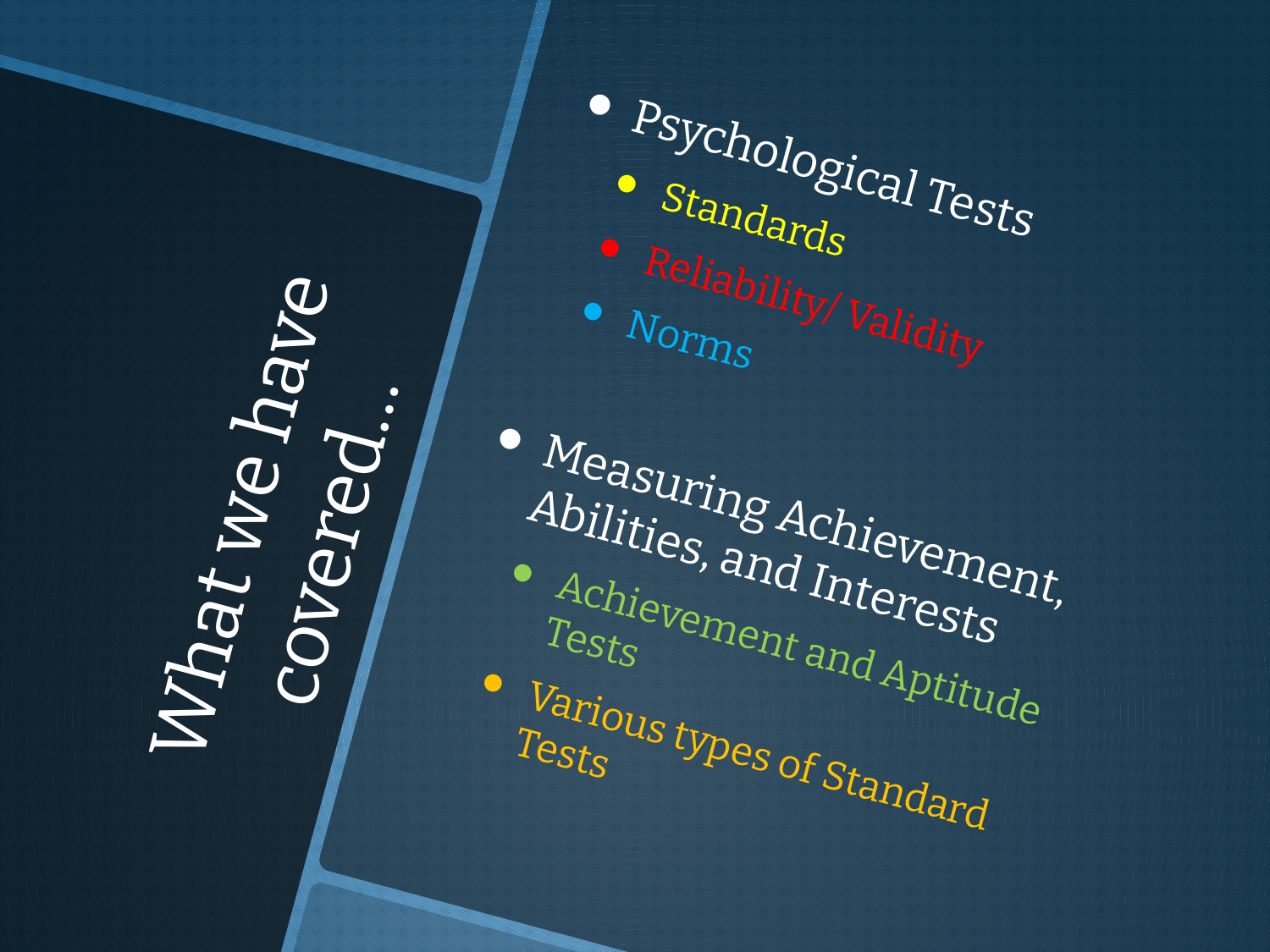

Psychological Tests
Standards
Reliability/ Validity
Norms

Measuring Achievement, Abilities, and Interests
Achievement and Aptitude Tests
Various types of Standard Tests
# What we have covered…